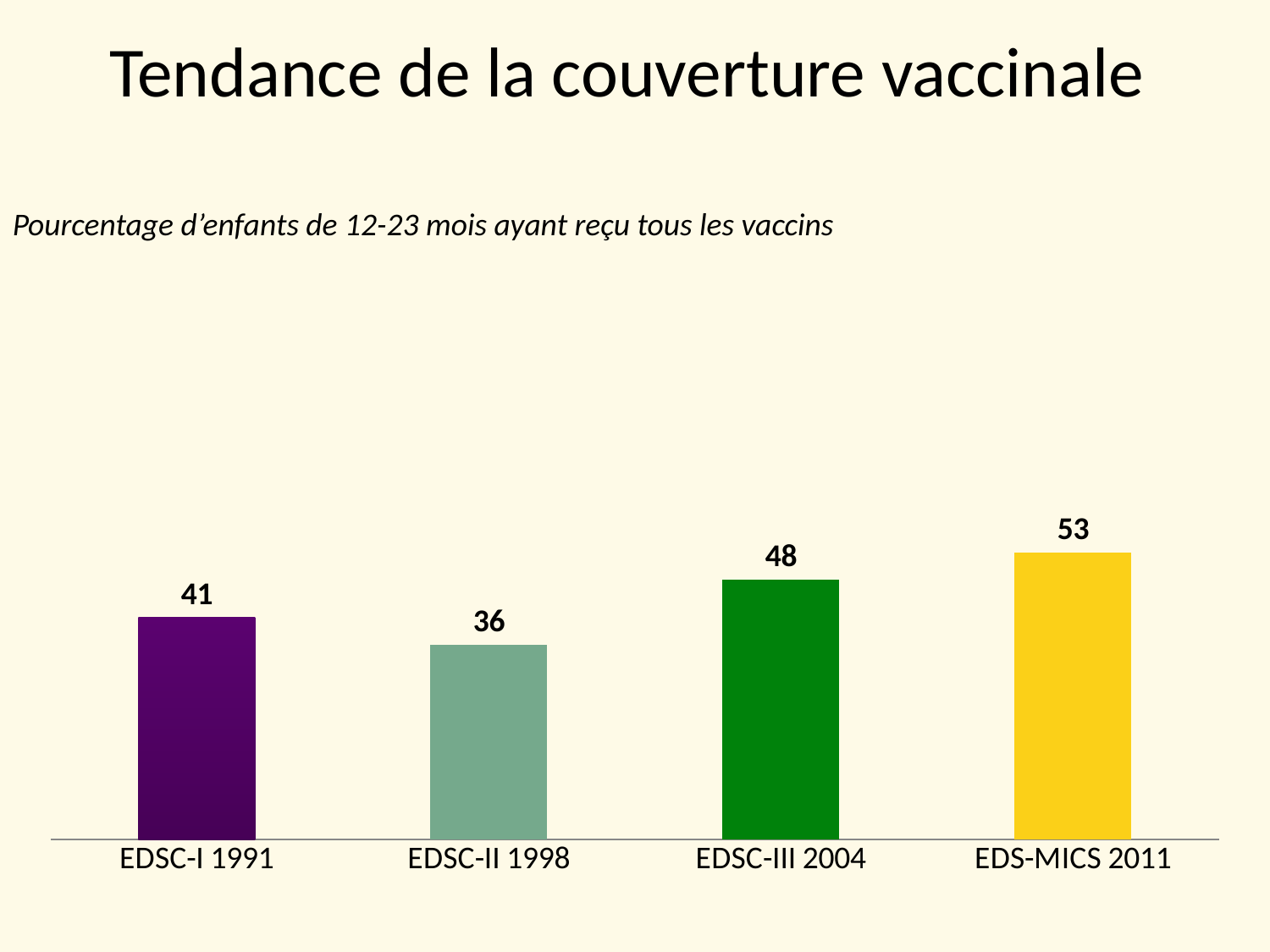

# Tendance de la couverture vaccinale
Pourcentage d’enfants de 12-23 mois ayant reçu tous les vaccins

### Chart

| Category | Category 1 |
|---|---|
| EDSC-I 1991 | 41.0 |
| EDSC-II 1998 | 36.0 |
| EDSC-III 2004 | 48.0 |
| EDS-MICS 2011 | 53.0 |